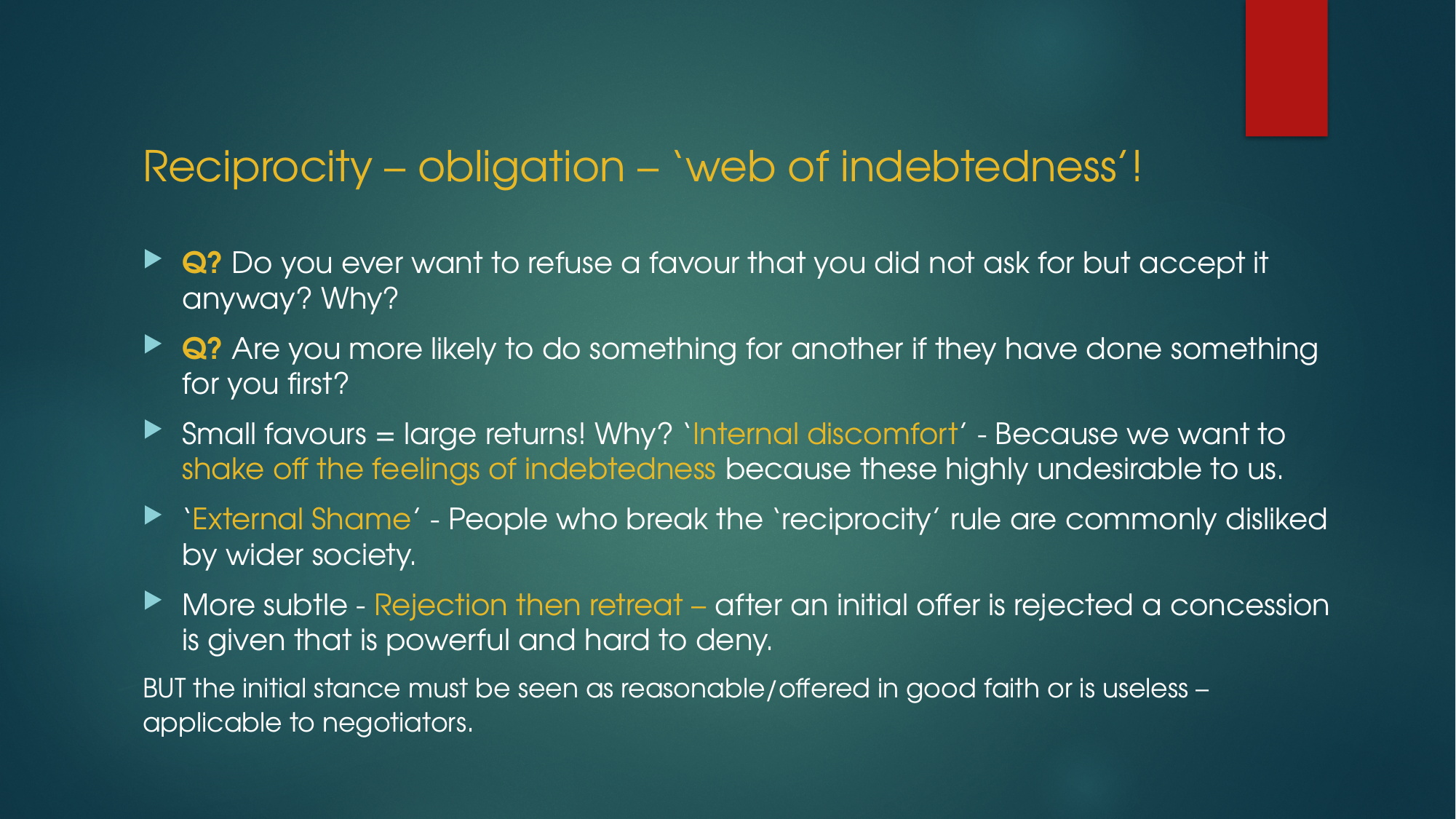

# Reciprocity – obligation – ‘web of indebtedness’!

Q? Do you ever want to refuse a favour that you did not ask for but accept it anyway? Why?
Q? Are you more likely to do something for another if they have done something for you first?
Small favours = large returns! Why? ‘Internal discomfort’ - Because we want to shake off the feelings of indebtedness because these highly undesirable to us.
‘External Shame’ - People who break the ‘reciprocity’ rule are commonly disliked by wider society.
More subtle - Rejection then retreat – after an initial offer is rejected a concession is given that is powerful and hard to deny.
BUT the initial stance must be seen as reasonable/offered in good faith or is useless – applicable to negotiators.